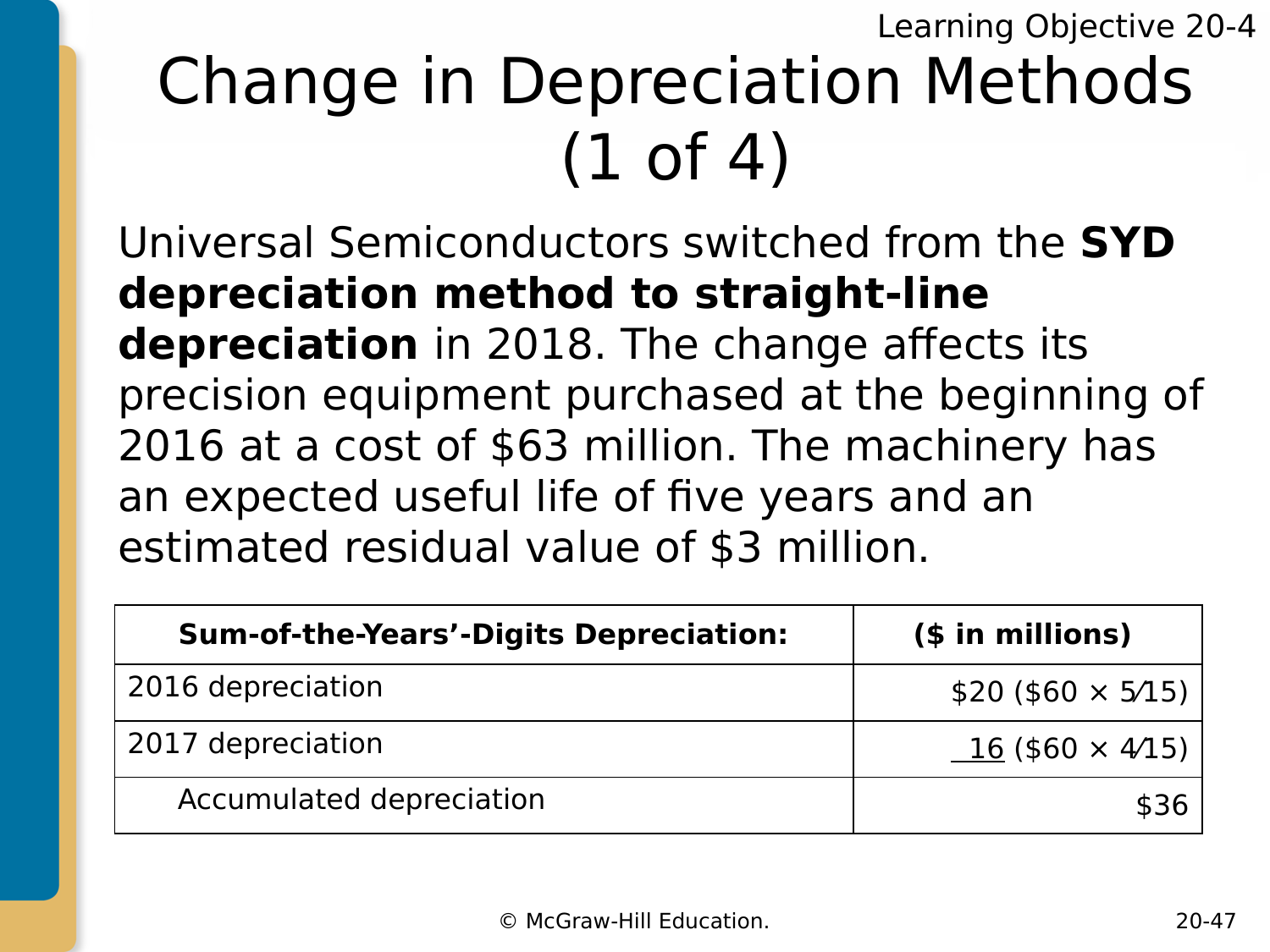

Learning Objective 20-4
# Change in Depreciation Methods (1 of 4)
Universal Semiconductors switched from the SYD depreciation method to straight-line depreciation in 2018. The change affects its precision equipment purchased at the beginning of 2016 at a cost of $63 million. The machinery has an expected useful life of five years and an estimated residual value of $3 million.
| Sum-of-the-Years’-Digits Depreciation: | ($ in millions) |
| --- | --- |
| 2016 depreciation | $20 ($60 × 5⁄15) |
| 2017 depreciation | 16 ($60 × 4⁄15) |
| Accumulated depreciation | $36 |